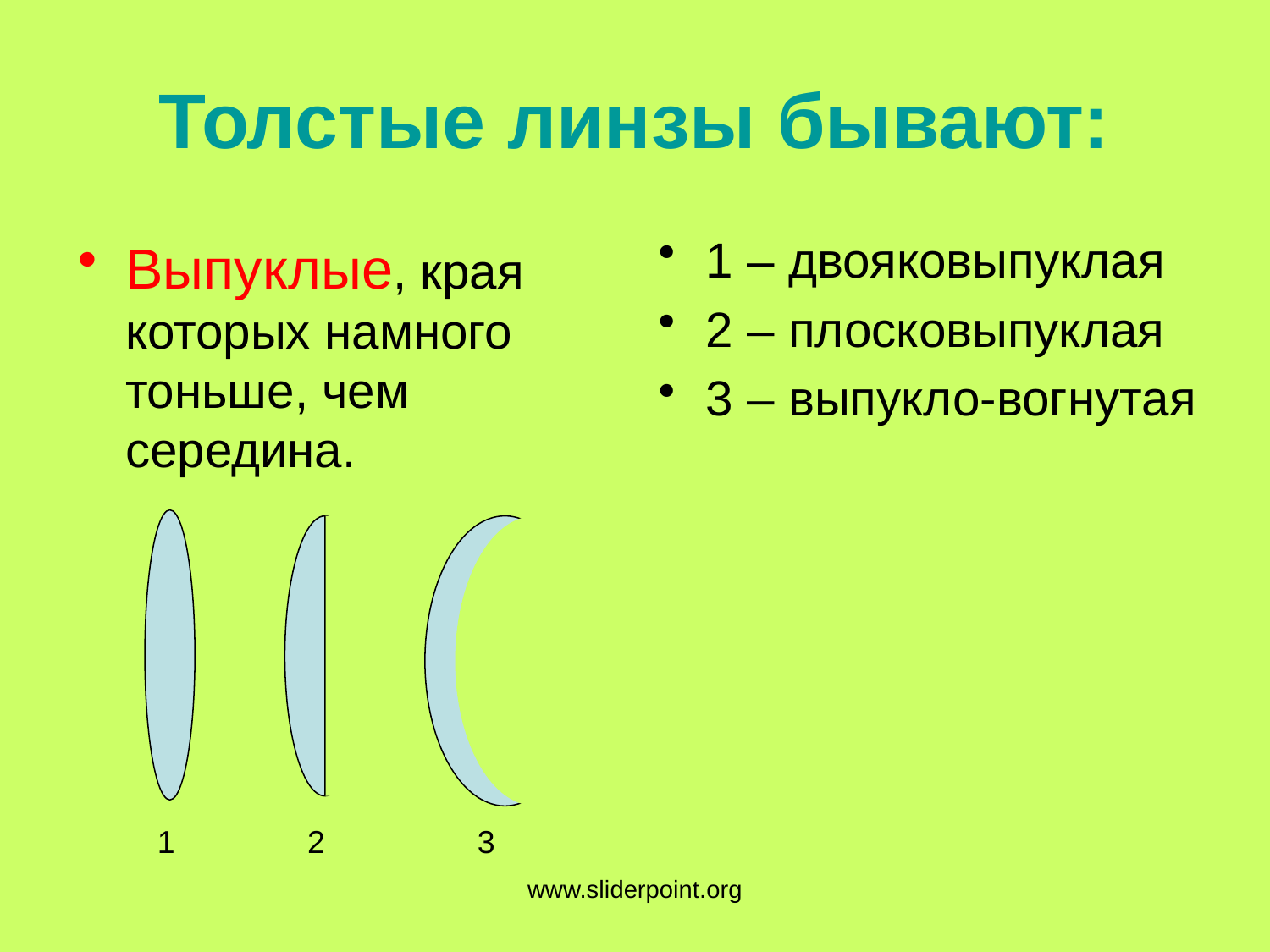

# Толстые линзы бывают:
1 – двояковыпуклая
2 – плосковыпуклая
3 – выпукло-вогнутая

Выпуклые, края которых намного тоньше, чем середина.

1
2
3
www.sliderpoint.org